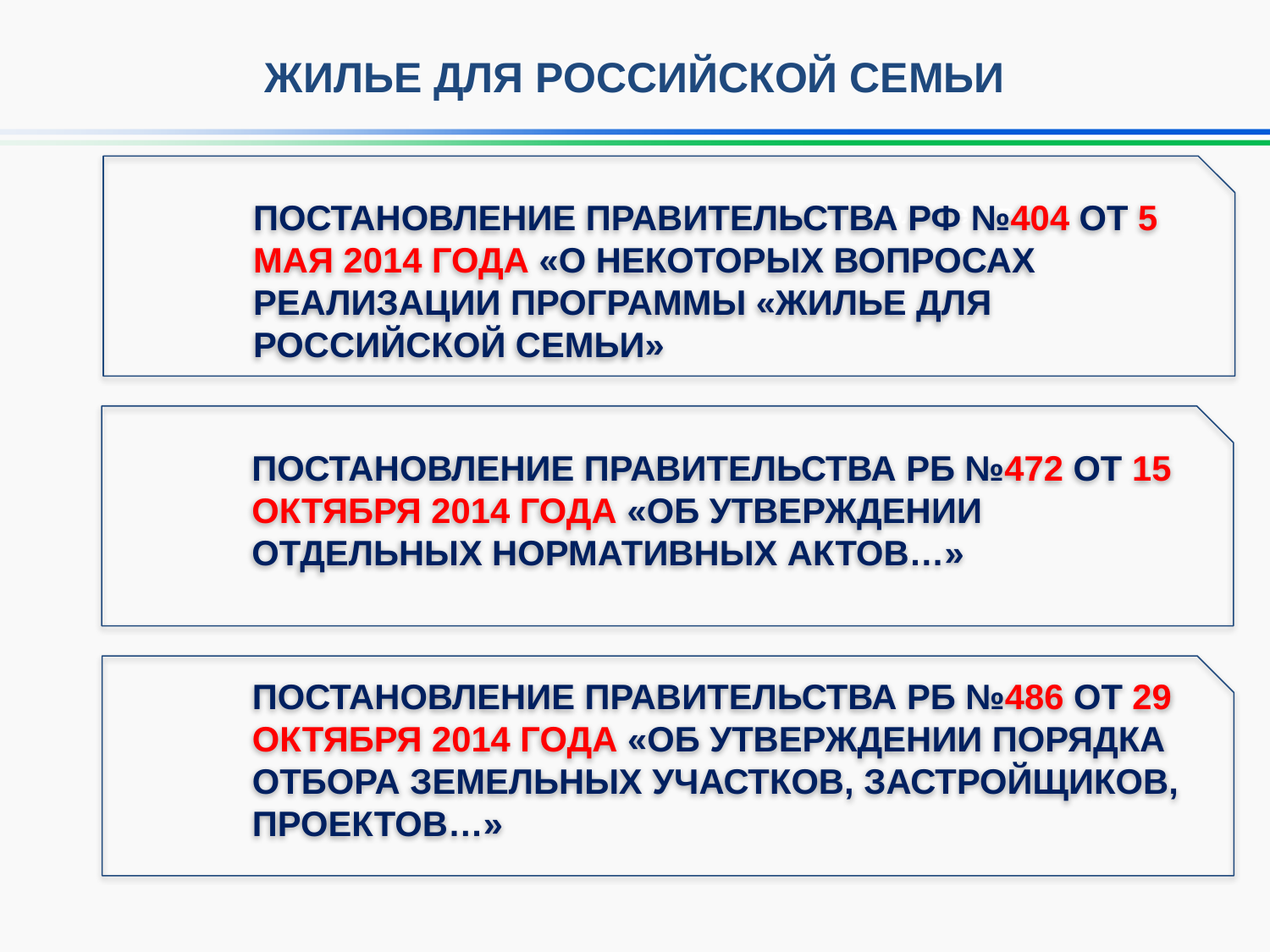

ЖИЛЬЕ ДЛЯ РОССИЙСКОЙ СЕМЬИ

ПОСТАНОВЛЕНИЕ ПРАВИТЕЛЬСТВА РФ №404 ОТ 5 МАЯ 2014 ГОДА «О НЕКОТОРЫХ ВОПРОСАХ РЕАЛИЗАЦИИ ПРОГРАММЫ «ЖИЛЬЕ ДЛЯ РОССИЙСКОЙ СЕМЬИ»
Количество

ПОСТАНОВЛЕНИЕ ПРАВИТЕЛЬСТВА РБ №472 ОТ 15 ОКТЯБРЯ 2014 ГОДА «ОБ УТВЕРЖДЕНИИ ОТДЕЛЬНЫХ НОРМАТИВНЫХ АКТОВ…»
ПОСТАНОВЛЕНИЕ ПРАВИТЕЛЬСТВА РБ №486 ОТ 29 ОКТЯБРЯ 2014 ГОДА «ОБ УТВЕРЖДЕНИИ ПОРЯДКА ОТБОРА ЗЕМЕЛЬНЫХ УЧАСТКОВ, ЗАСТРОЙЩИКОВ, ПРОЕКТОВ…»